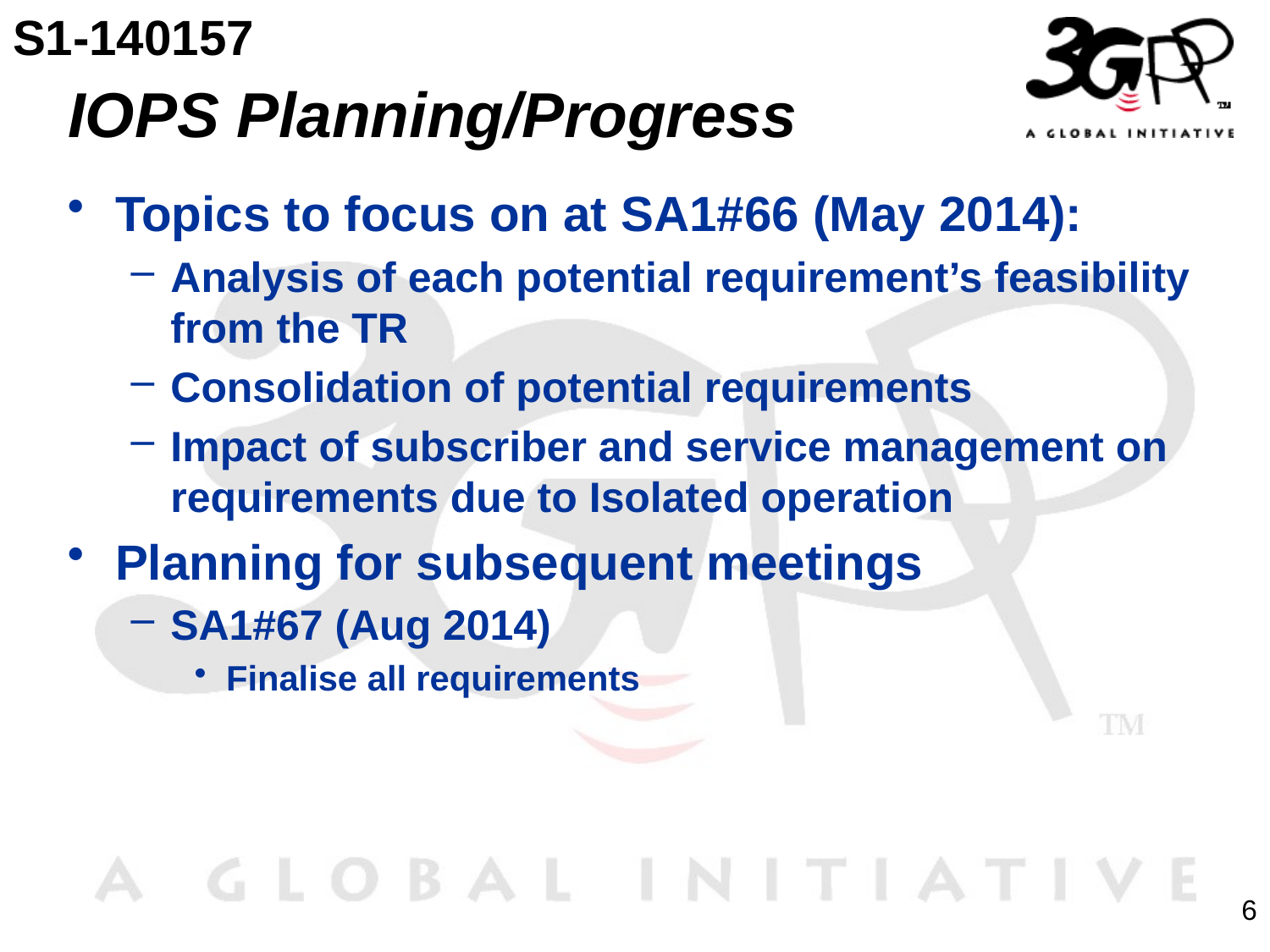

S1-140157
# IOPS Planning/Progress
Topics to focus on at SA1#66 (May 2014):
Analysis of each potential requirement’s feasibility from the TR
Consolidation of potential requirements
Impact of subscriber and service management on requirements due to Isolated operation
Planning for subsequent meetings
SA1#67 (Aug 2014)
Finalise all requirements
6